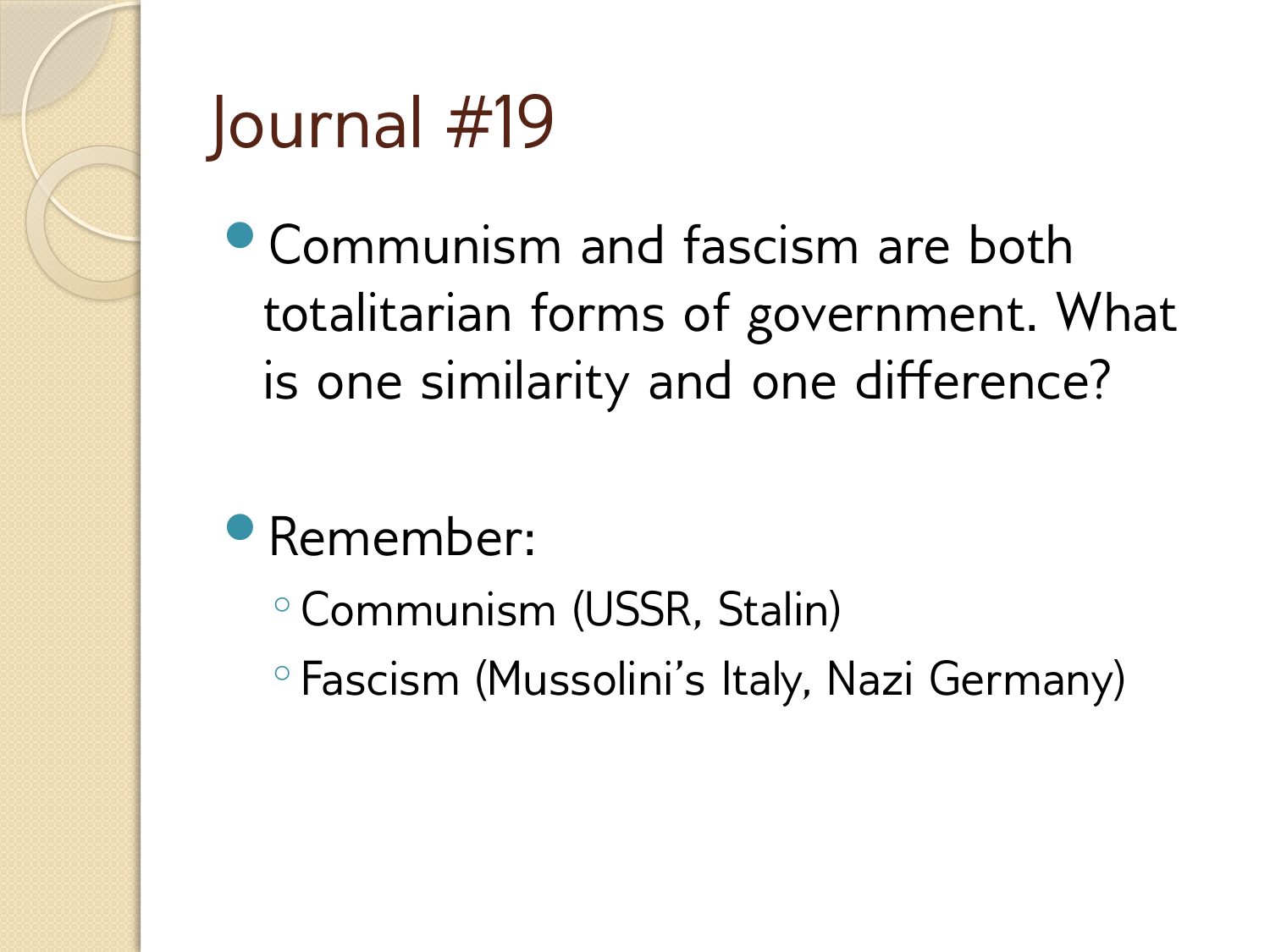

# Journal #19
Communism and fascism are both totalitarian forms of government. What is one similarity and one difference?

Remember:
Communism (USSR, Stalin)
Fascism (Mussolini’s Italy, Nazi Germany)